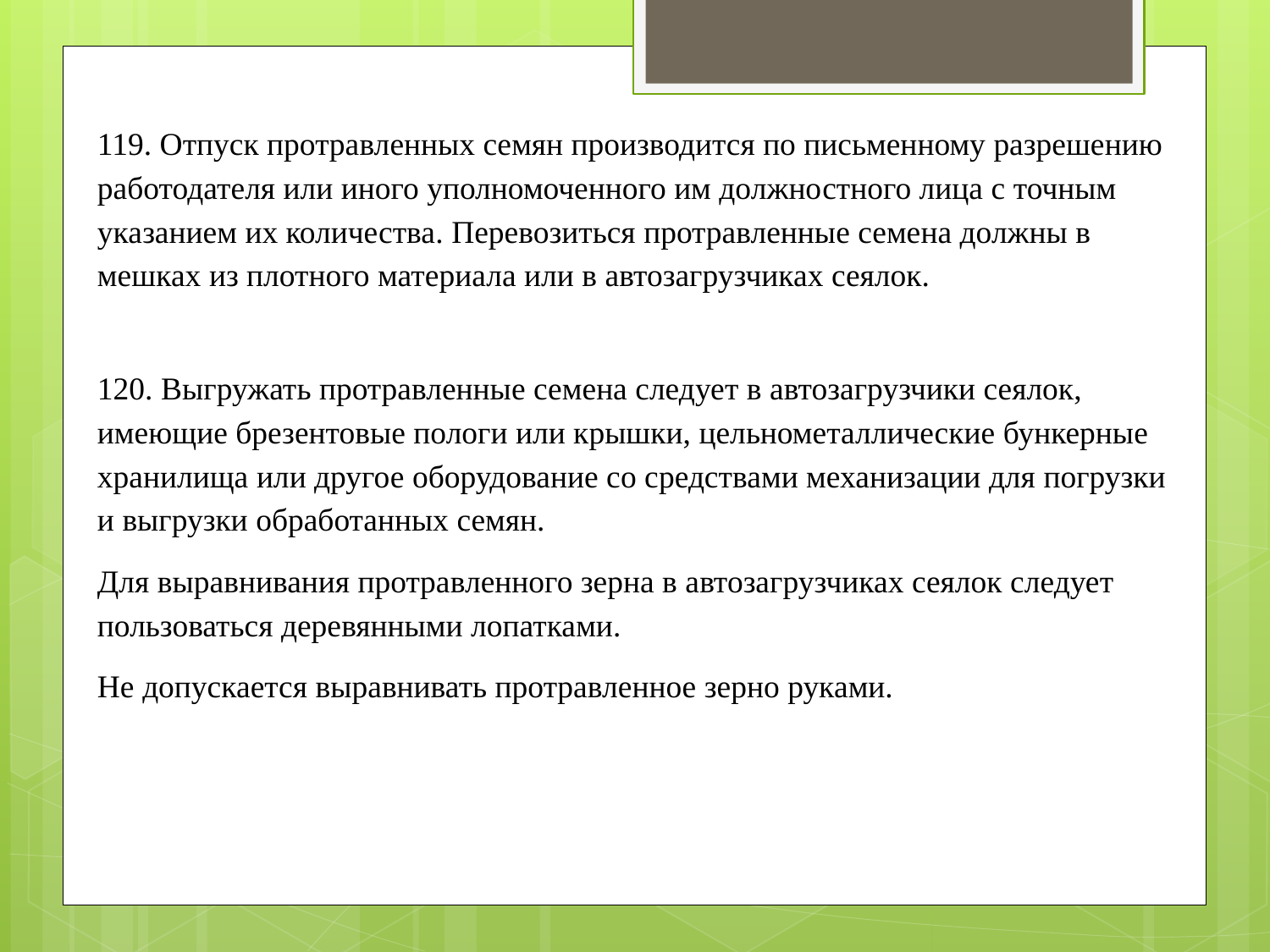

119. Отпуск протравленных семян производится по письменному разрешению работодателя или иного уполномоченного им должностного лица с точным указанием их количества. Перевозиться протравленные семена должны в мешках из плотного материала или в автозагрузчиках сеялок.

120. Выгружать протравленные семена следует в автозагрузчики сеялок, имеющие брезентовые пологи или крышки, цельнометаллические бункерные хранилища или другое оборудование со средствами механизации для погрузки и выгрузки обработанных семян.
Для выравнивания протравленного зерна в автозагрузчиках сеялок следует пользоваться деревянными лопатками.
Не допускается выравнивать протравленное зерно руками.